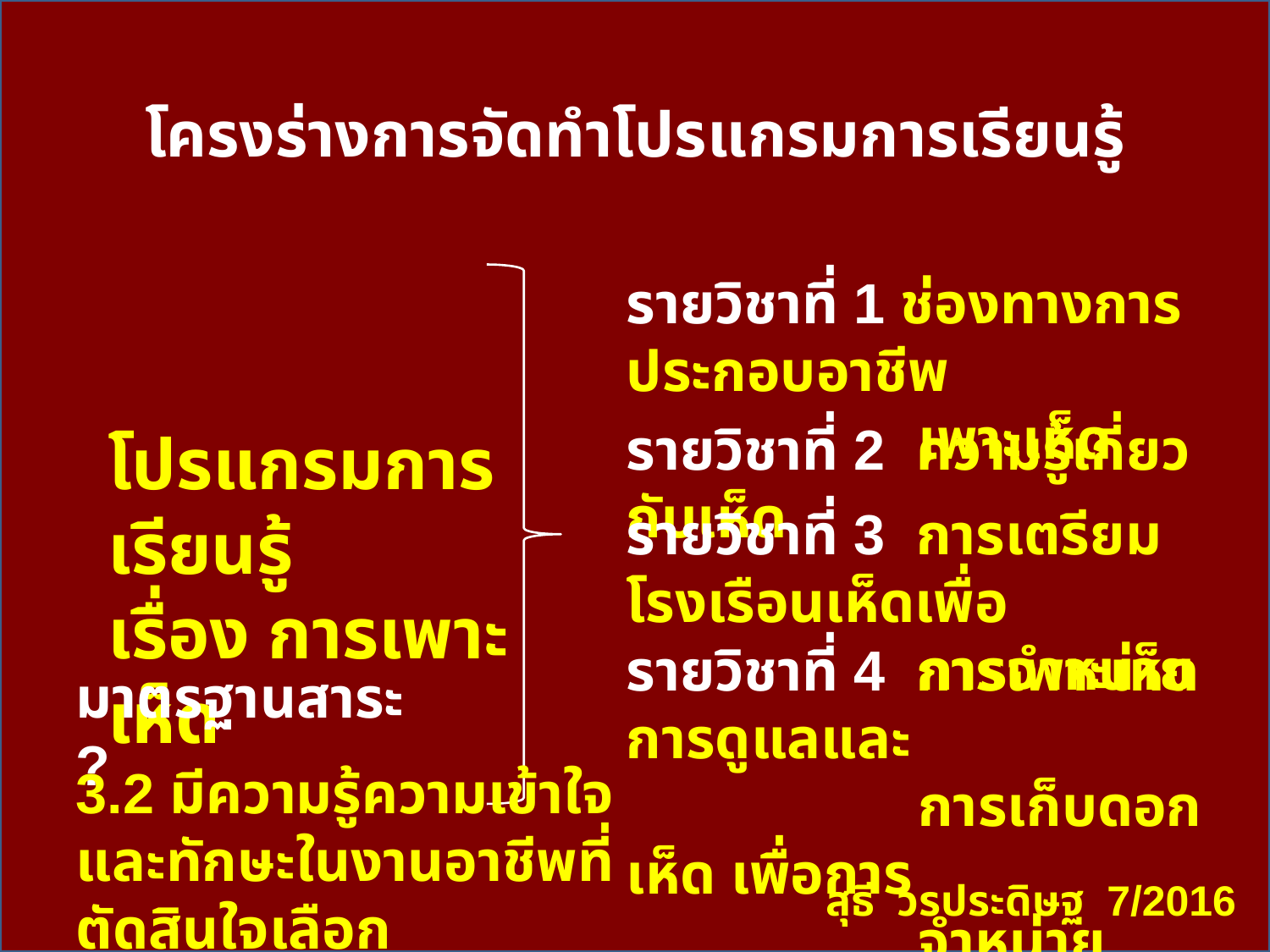

# โครงร่างการจัดทำโปรแกรมการเรียนรู้
รายวิชาที่ 1 ช่องทางการประกอบอาชีพ
                    เพาะเห็ด

รายวิชาที่ 2  ความรู้เกี่ยวกับเห็ด
โปรแกรมการเรียนรู้
เรื่อง การเพาะเห็ด
รายวิชาที่ 3  การเตรียมโรงเรือนเห็ดเพื่อ
                    การจำหน่าย
รายวิชาที่ 4  การเพาะเห็ด การดูแลและ
                    การเก็บดอกเห็ด เพื่อการ
                    จำหน่าย
มาตรฐานสาระ ?
3.2 มีความรู้ความเข้าใจ
และทักษะในงานอาชีพที่ตัดสินใจเลือก
สุธี  วรประดิษฐ  7/2016